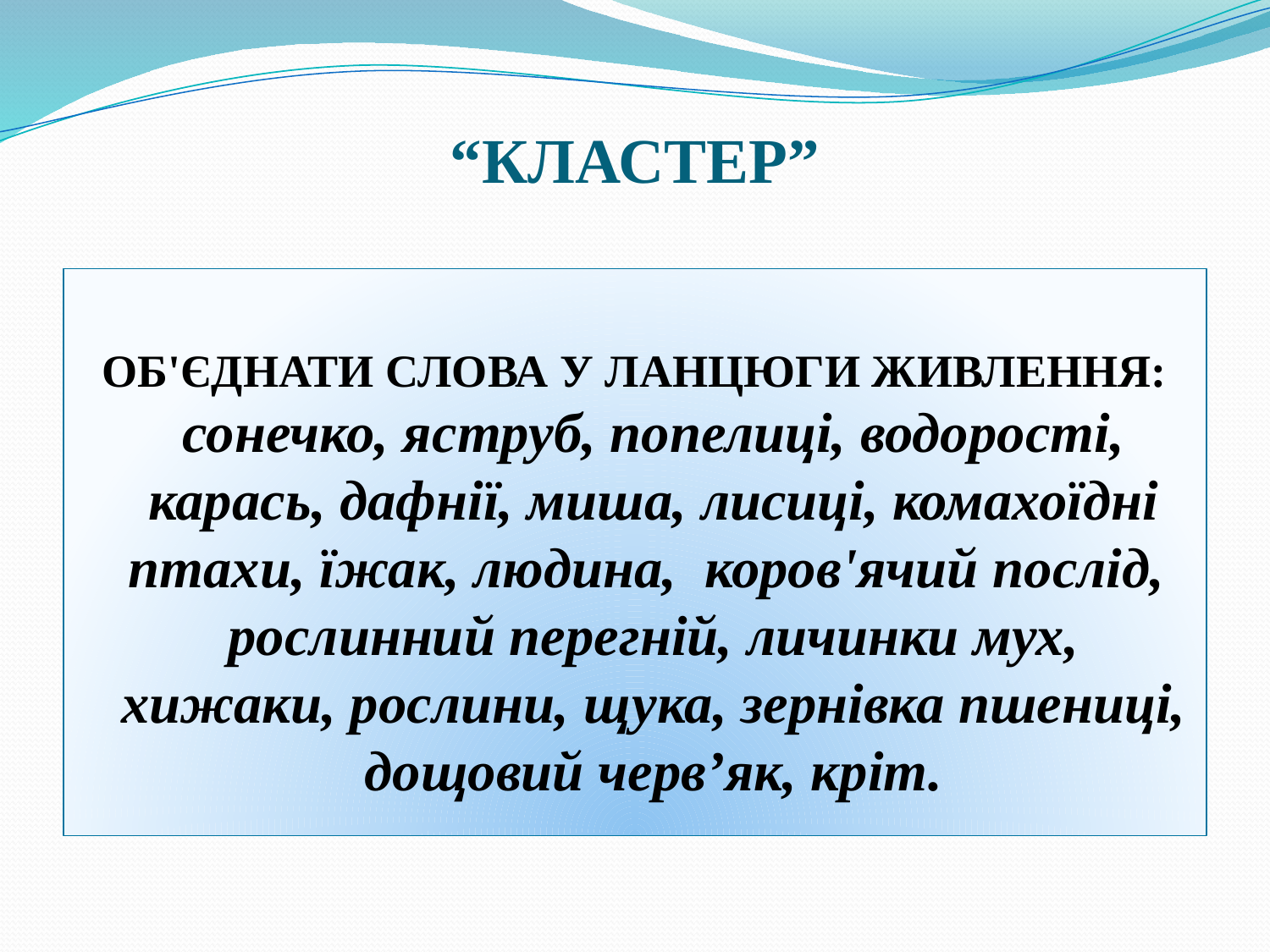

# “КЛАСТЕР”

ОБ'ЄДНАТИ СЛОВА У ЛАНЦЮГИ ЖИВЛЕННЯ: сонечко, яструб, попелиці, водорості, карась, дафнії, миша, лисиці, комахоїдні птахи, їжак, людина,  коров'ячий послід,  рослинний перегній, личинки мух, хижаки, рослини, щука, зернівка пшениці, дощовий черв’як, кріт.